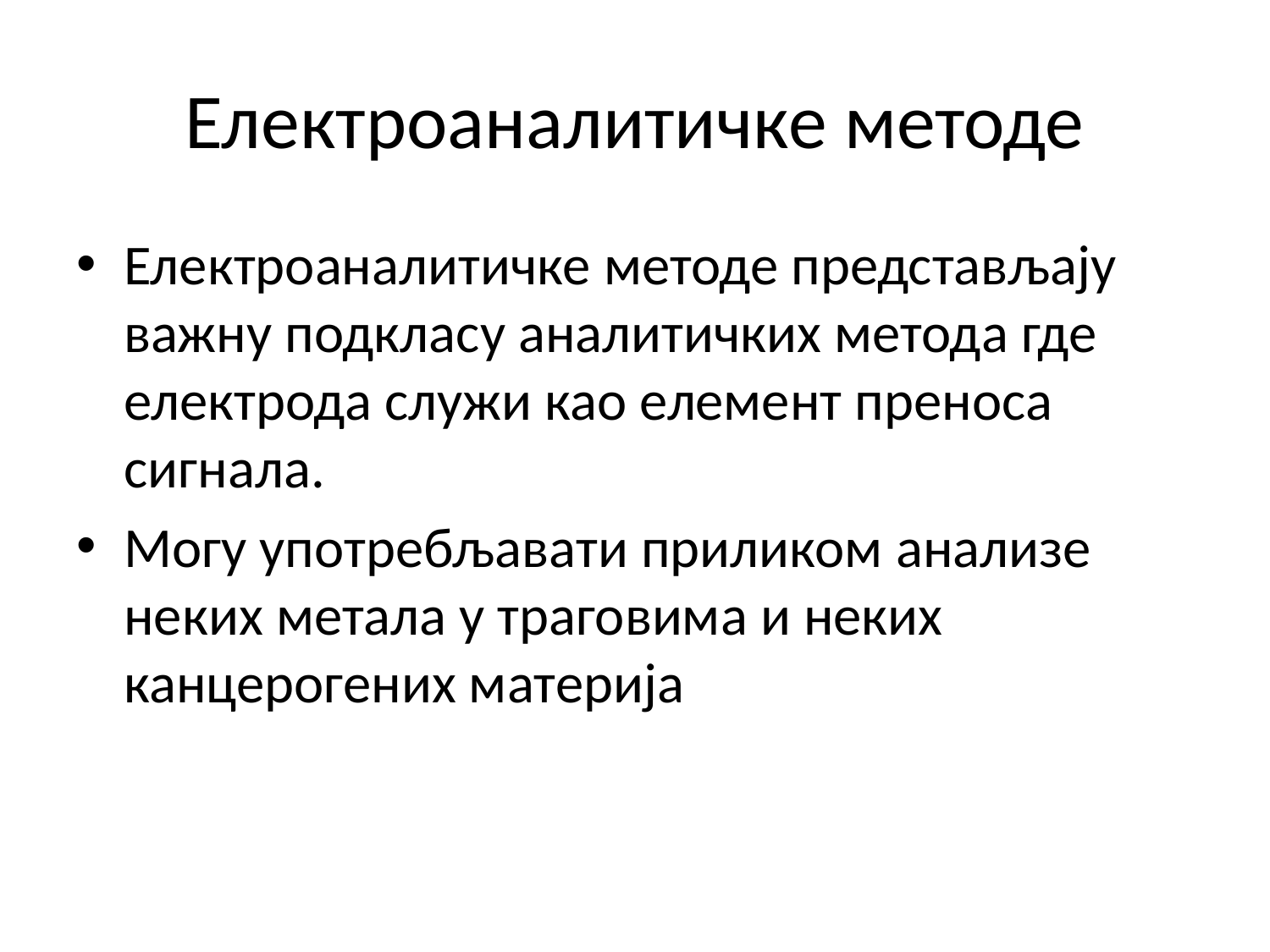

# Електроаналитичке методе
Електроаналитичке методе представљају важну подкласу аналитичких метода где електрода служи као елемент преноса сигнала.
Могу употребљавати приликом анализе неких метала у траговима и неких канцерогених материја